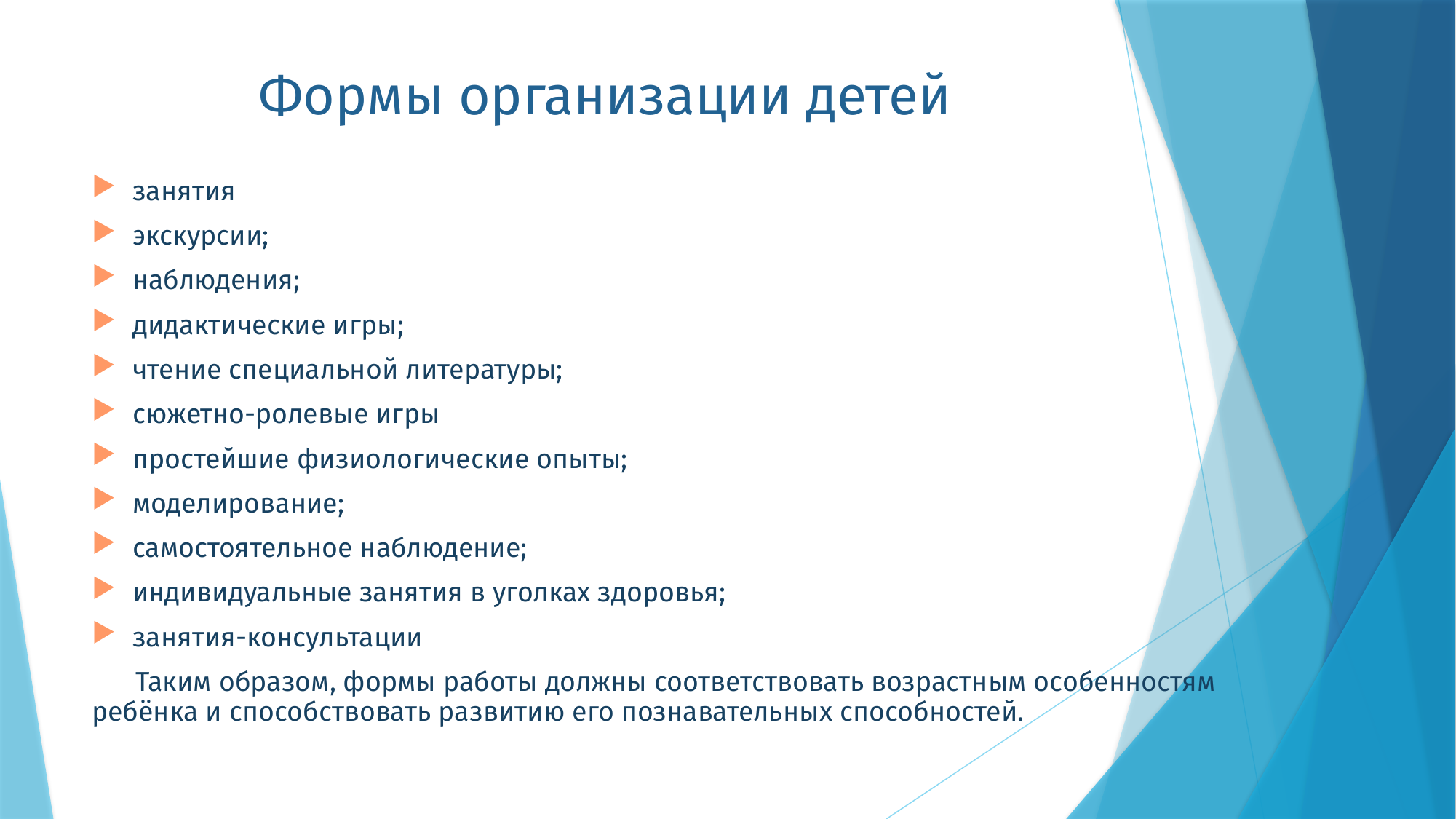

# Формы организации детей
занятия
экскурсии;
наблюдения;
дидактические игры;
чтение специальной литературы;
сюжетно-ролевые игры
простейшие физиологические опыты;
моделирование;
самостоятельное наблюдение;
индивидуальные занятия в уголках здоровья;
занятия-консультации
      Таким образом, формы работы должны соответствовать возрастным особенностям ребёнка и способствовать развитию его познавательных способностей.